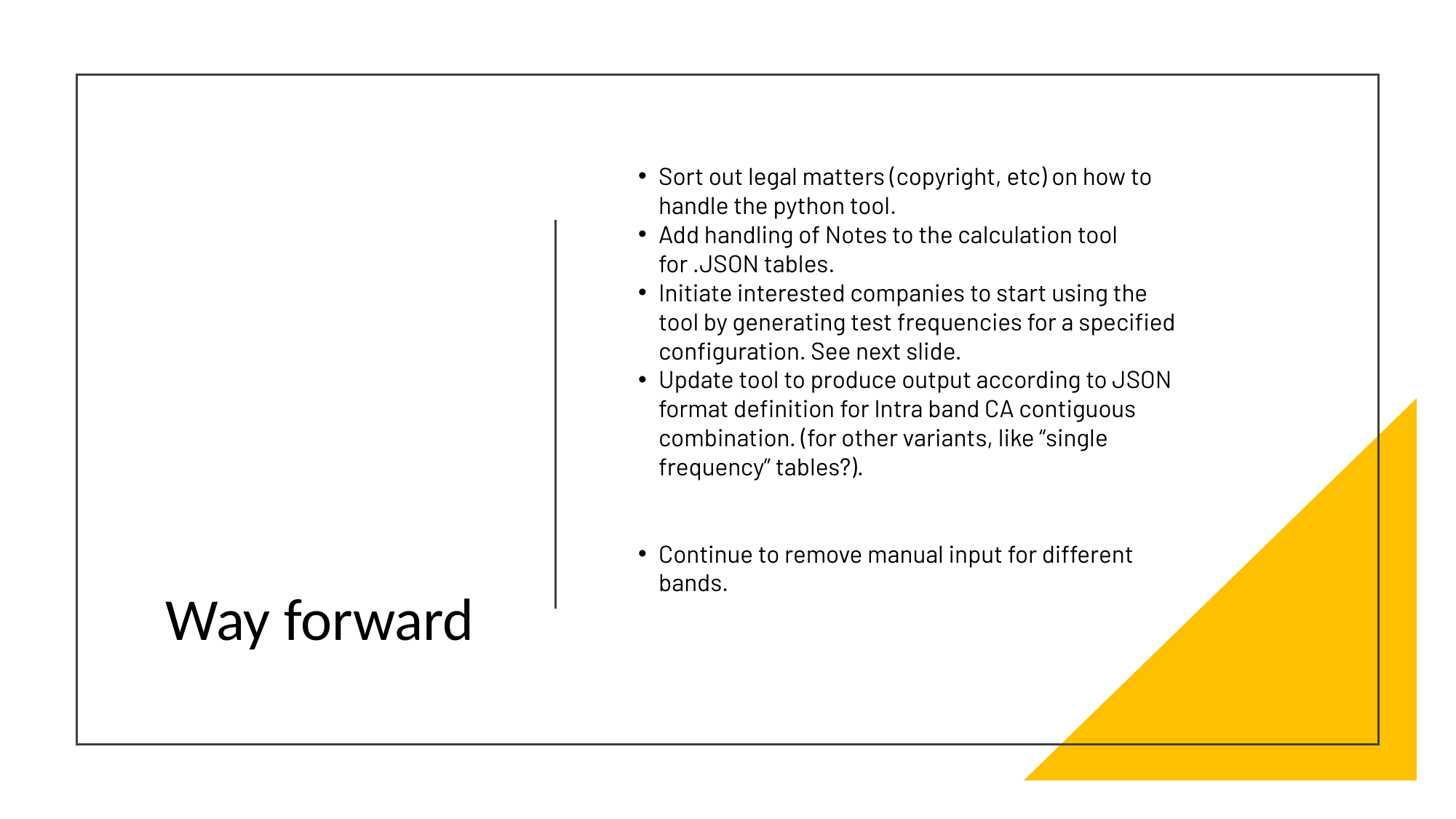

Sort out legal matters (copyright, etc) on how to handle the python tool.
Add handling of Notes to the calculation tool for .JSON tables.
Initiate interested companies to start using the tool by generating test frequencies for a specified configuration. See next slide.
Update tool to produce output according to JSON format definition for Intra band CA contiguous combination. (for other variants, like “single frequency” tables?).

Continue to remove manual input for different bands.

# Way forward